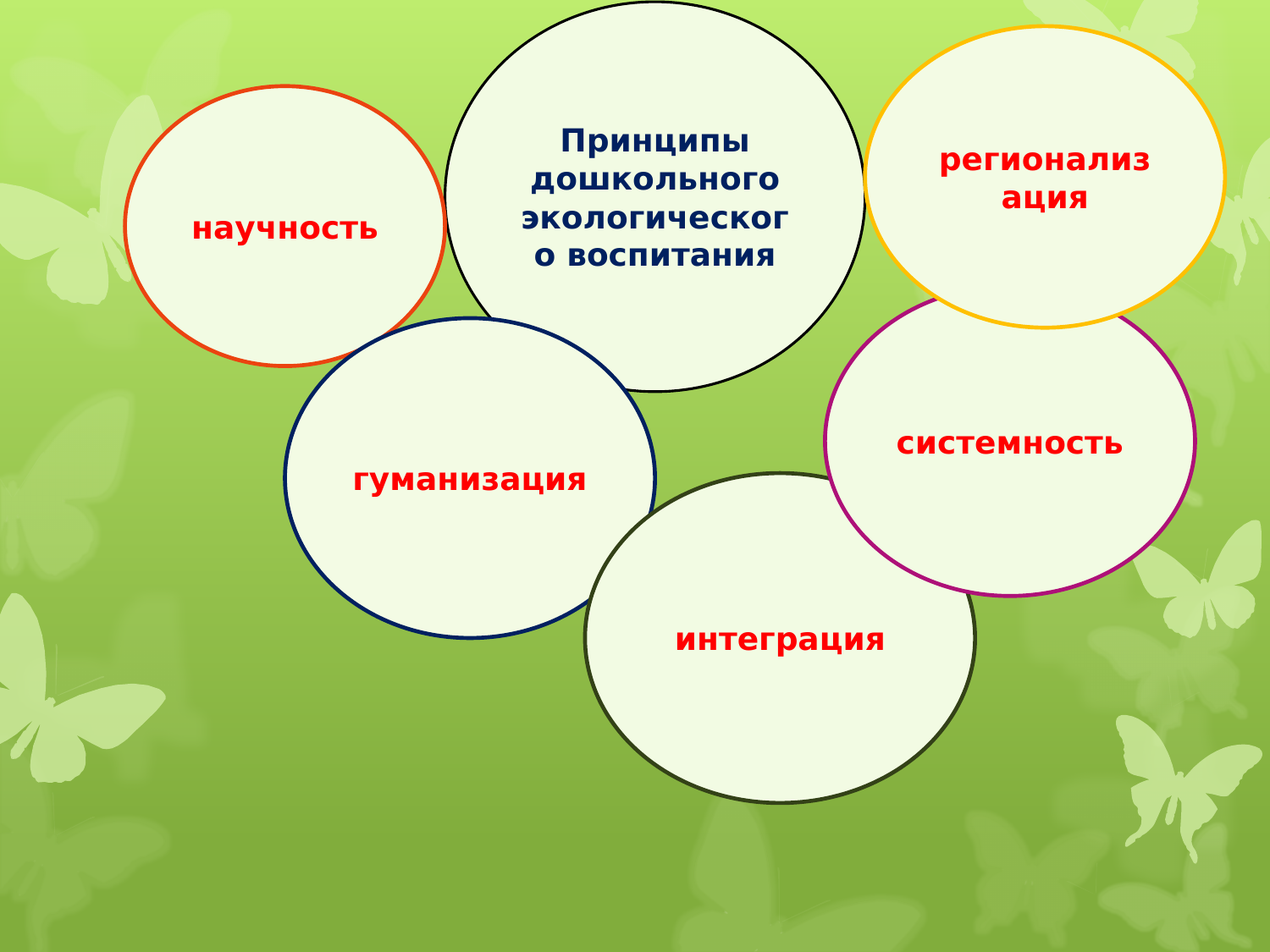

Принципы дошкольного экологического воспитания
регионализация
научность
системность
гуманизация
интеграция